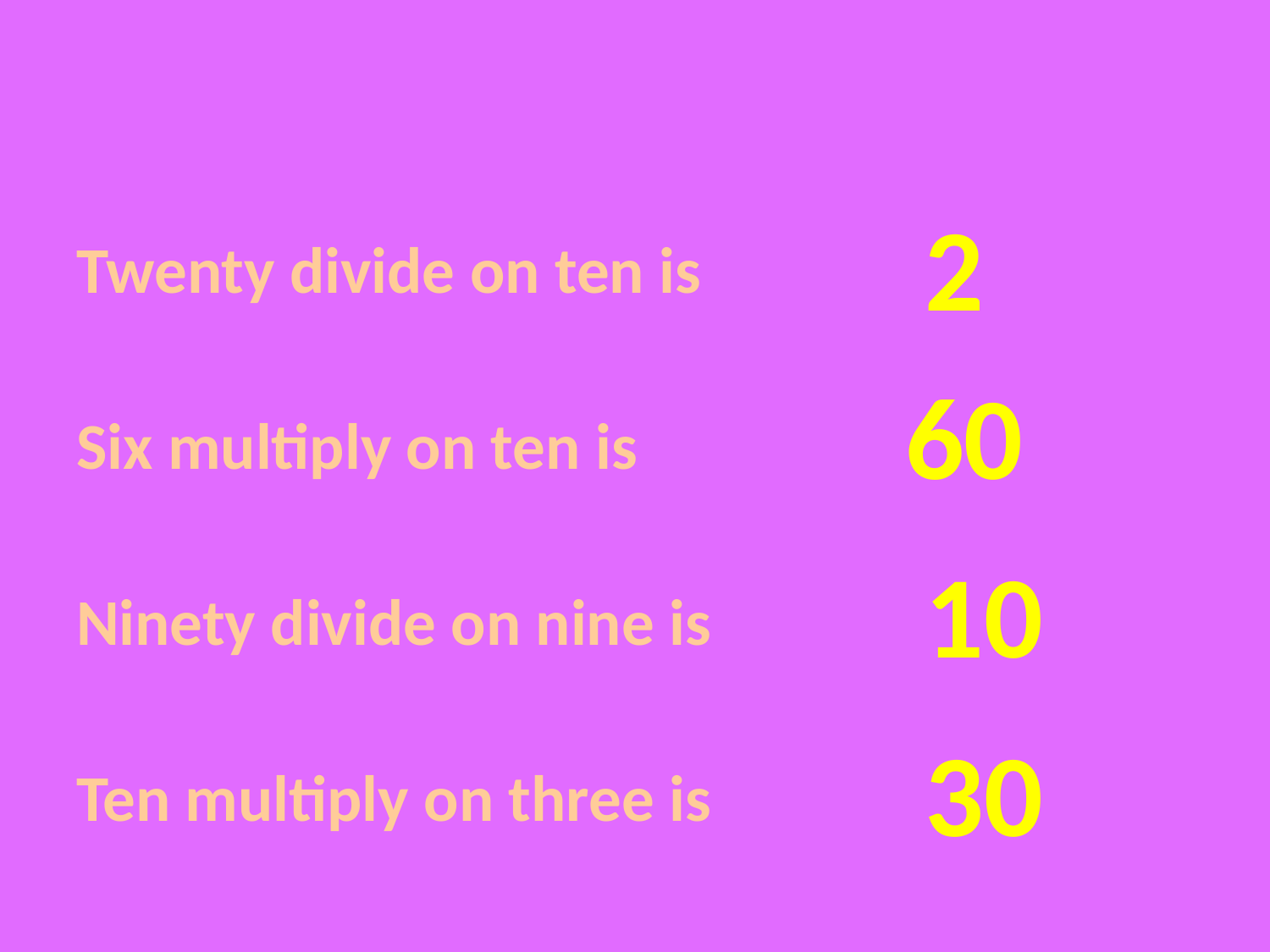

#
2
Twenty divide on ten is

Six multiply on ten is

Ninety divide on nine is

Ten multiply on three is

60
10
30